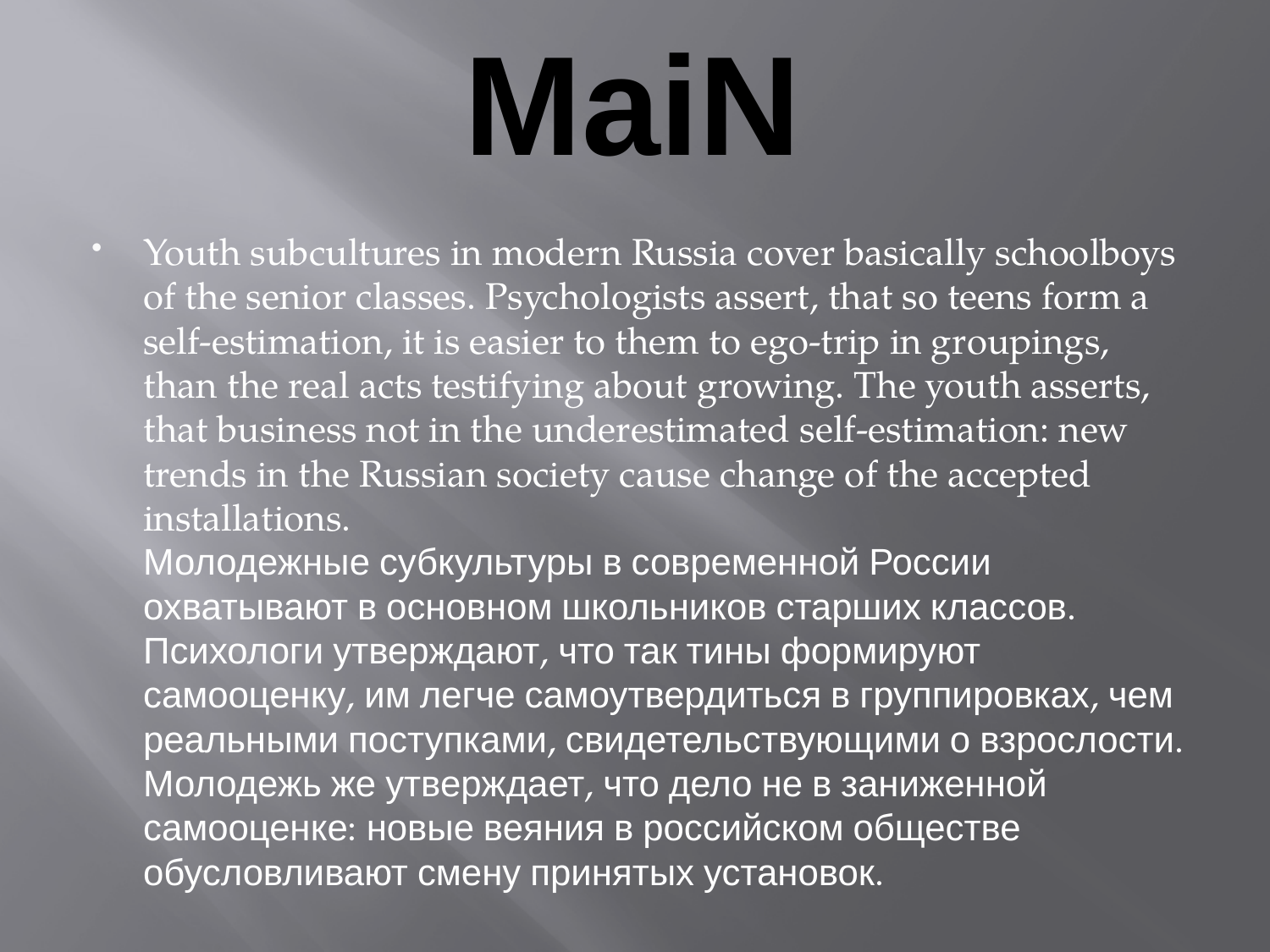

# MaiN
Youth subcultures in modern Russia cover basically schoolboys of the senior classes. Psychologists assert, that so teens form a self-estimation, it is easier to them to ego-trip in groupings, than the real acts testifying about growing. The youth asserts, that business not in the underestimated self-estimation: new trends in the Russian society cause change of the accepted installations.
Молодежные субкультуры в современной России охватывают в основном школьников старших классов. Психологи утверждают, что так тины формируют самооценку, им легче самоутвердиться в группировках, чем реальными поступками, свидетельствующими о взрослости. Молодежь же утверждает, что дело не в заниженной самооценке: новые веяния в российском обществе обусловливают смену принятых установок.